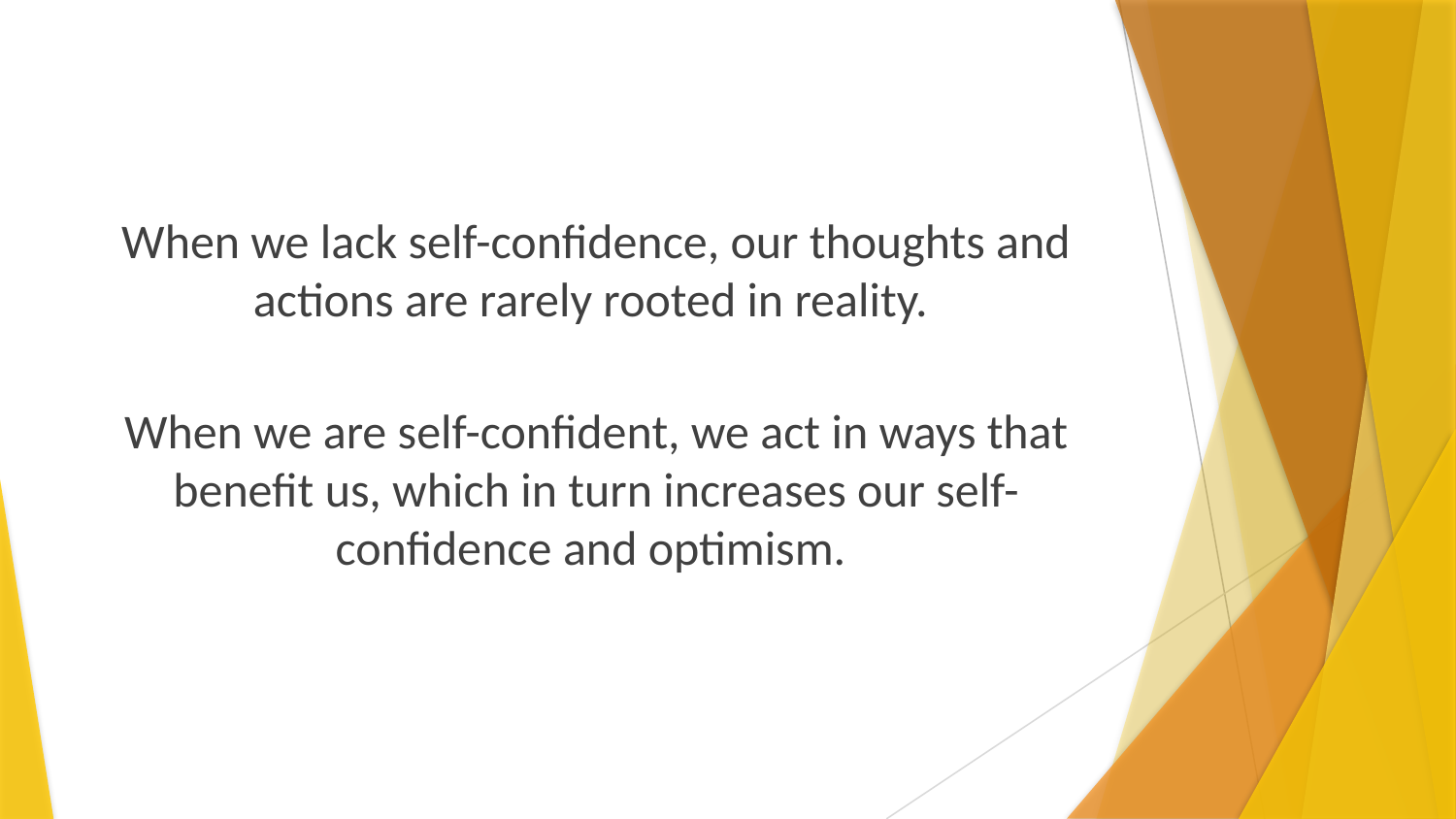

When we lack self-confidence, our thoughts and actions are rarely rooted in reality.
When we are self-confident, we act in ways that benefit us, which in turn increases our self-confidence and optimism.